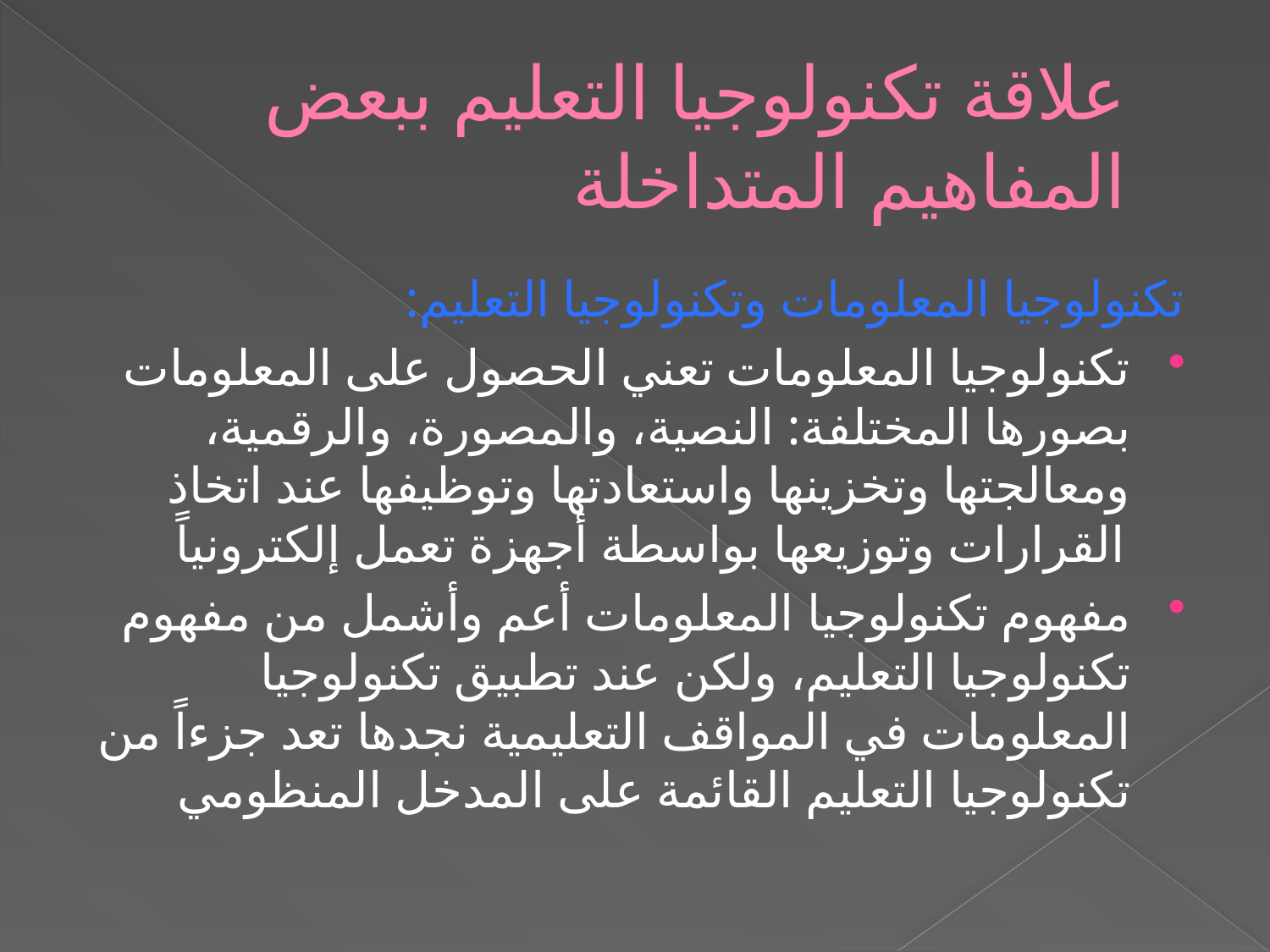

# علاقة تكنولوجيا التعليم ببعض المفاهيم المتداخلة
تكنولوجيا المعلومات وتكنولوجيا التعليم:
تكنولوجيا المعلومات تعني الحصول على المعلومات بصورها المختلفة: النصية، والمصورة، والرقمية، ومعالجتها وتخزينها واستعادتها وتوظيفها عند اتخاذ القرارات وتوزيعها بواسطة أجهزة تعمل إلكترونياً
مفهوم تكنولوجيا المعلومات أعم وأشمل من مفهوم تكنولوجيا التعليم، ولكن عند تطبيق تكنولوجيا المعلومات في المواقف التعليمية نجدها تعد جزءاً من تكنولوجيا التعليم القائمة على المدخل المنظومي